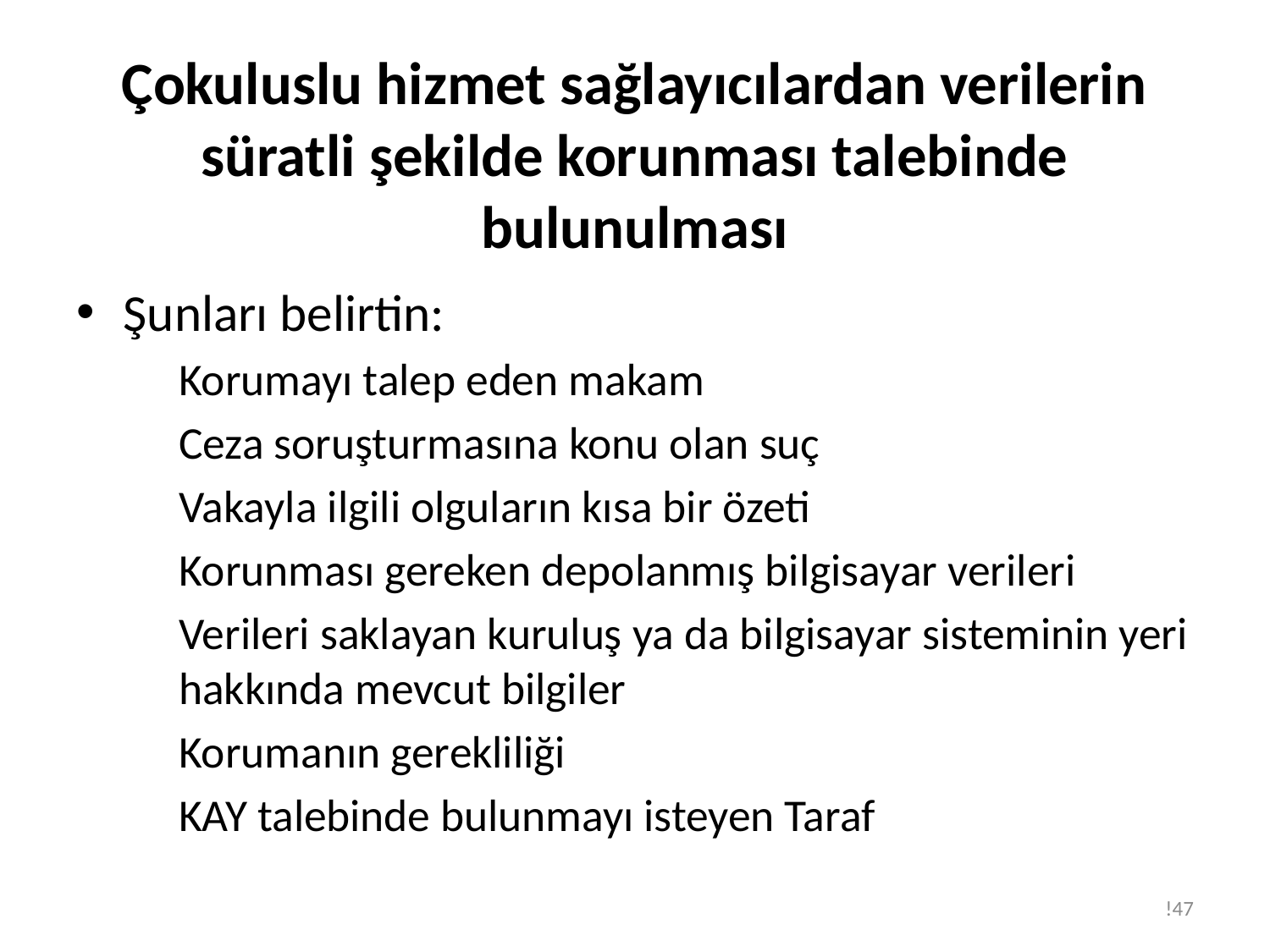

# Çokuluslu hizmet sağlayıcılardan verilerin süratli şekilde korunması talebinde bulunulması
Şunları belirtin:
Korumayı talep eden makam
Ceza soruşturmasına konu olan suç
Vakayla ilgili olguların kısa bir özeti
Korunması gereken depolanmış bilgisayar verileri
Verileri saklayan kuruluş ya da bilgisayar sisteminin yeri hakkında mevcut bilgiler
Korumanın gerekliliği
KAY talebinde bulunmayı isteyen Taraf
!47